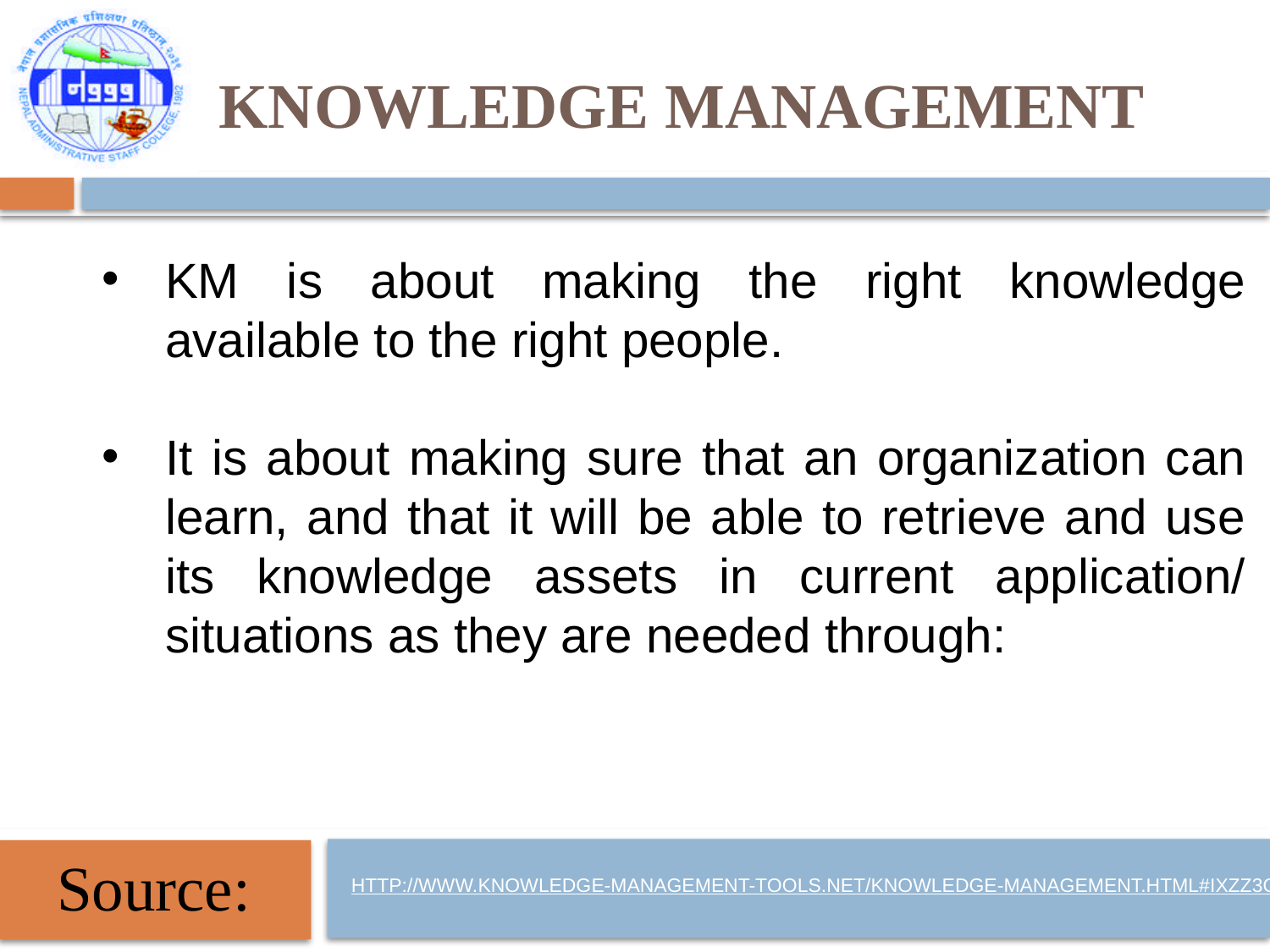

# Knowledge management

KM is about making the right knowledge available to the right people.

It is about making sure that an organization can learn, and that it will be able to retrieve and use its knowledge assets in current application/ situations as they are needed through:

http://www.knowledge-management-tools.net/knowledge-management.html#ixzz3oazFYrYb
Source: